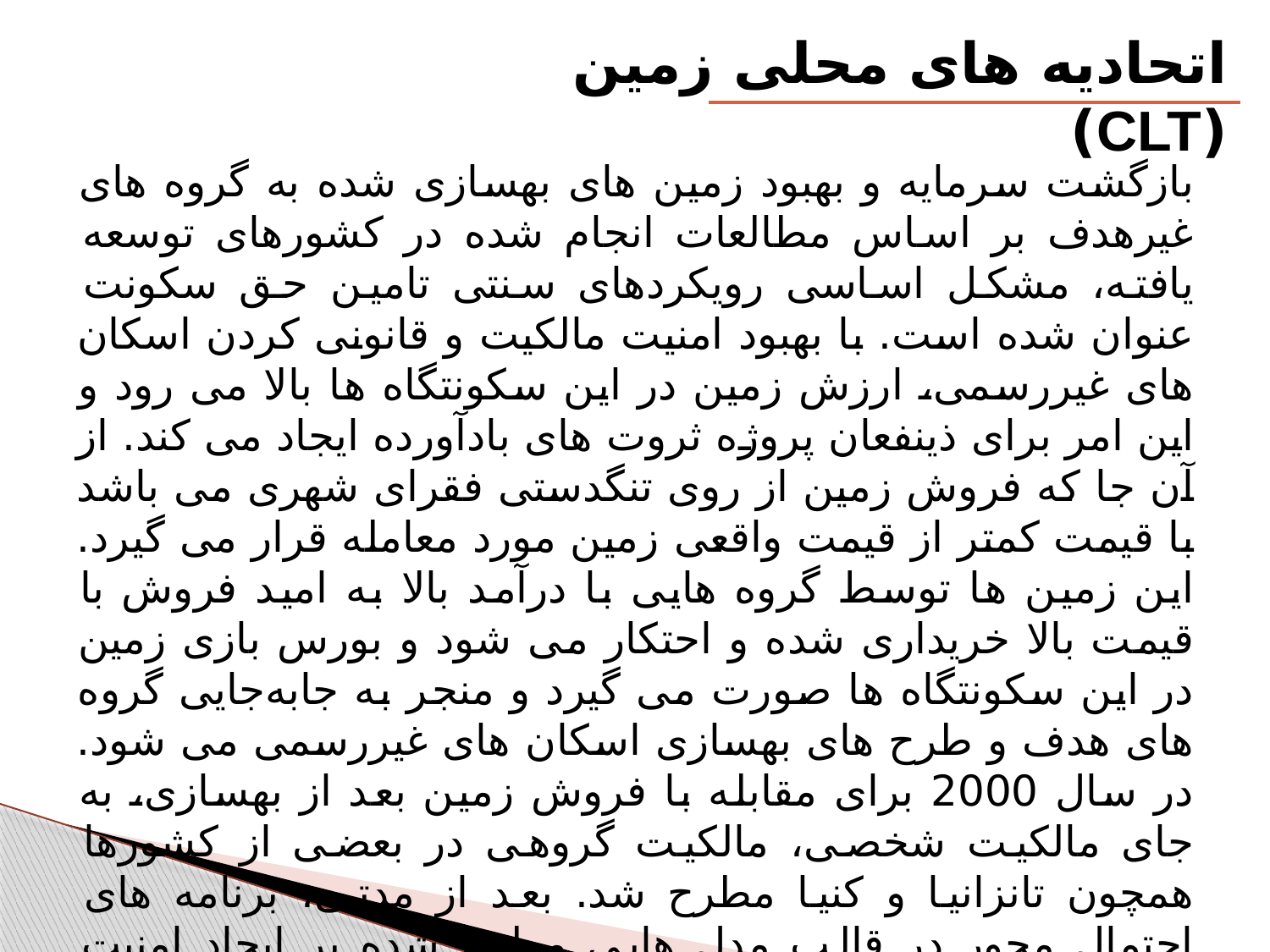

اتحادیه های محلی زمین (CLT)
	بازگشت سرمایه و بهبود زمین های بهسازی شده به گروه های غیرهدف بر اساس مطالعات انجام شده در کشورهای توسعه یافته، مشکل اساسی رویکردهای سنتی تامین حق سکونت عنوان شده است. با بهبود امنیت مالکیت و قانونی کردن اسکان های غیررسمی، ارزش زمین در این سکونتگاه ها بالا می رود و این امر برای ذینفعان پروژه ثروت های بادآورده ایجاد می کند. از آن جا که فروش زمین از روی تنگدستی فقرای شهری می باشد با قیمت کمتر از قیمت واقعی زمین مورد معامله قرار می گیرد. این زمین ها توسط گروه هایی با درآمد بالا به امید فروش با قیمت بالا خریداری شده و احتکار می شود و بورس بازی زمین در این سکونتگاه ها صورت می گیرد و منجر به جابه‌جایی گروه های هدف و طرح های بهسازی اسکان های غیررسمی می شود. در سال 2000 برای مقابله با فروش زمین بعد از بهسازی، به جای مالکیت شخصی، مالکیت گروهی در بعضی از کشورها همچون تانزانیا و کنیا مطرح شد. بعد از مدتی، برنامه های احتمال محور در قالب مدل هایی مطرح شده بر ایجاد امنیت تصرف و امنیت بازار تاکید داشتند. از نمونه های بارز این مدل ها می توان به مدل CLT اشاره کرد.